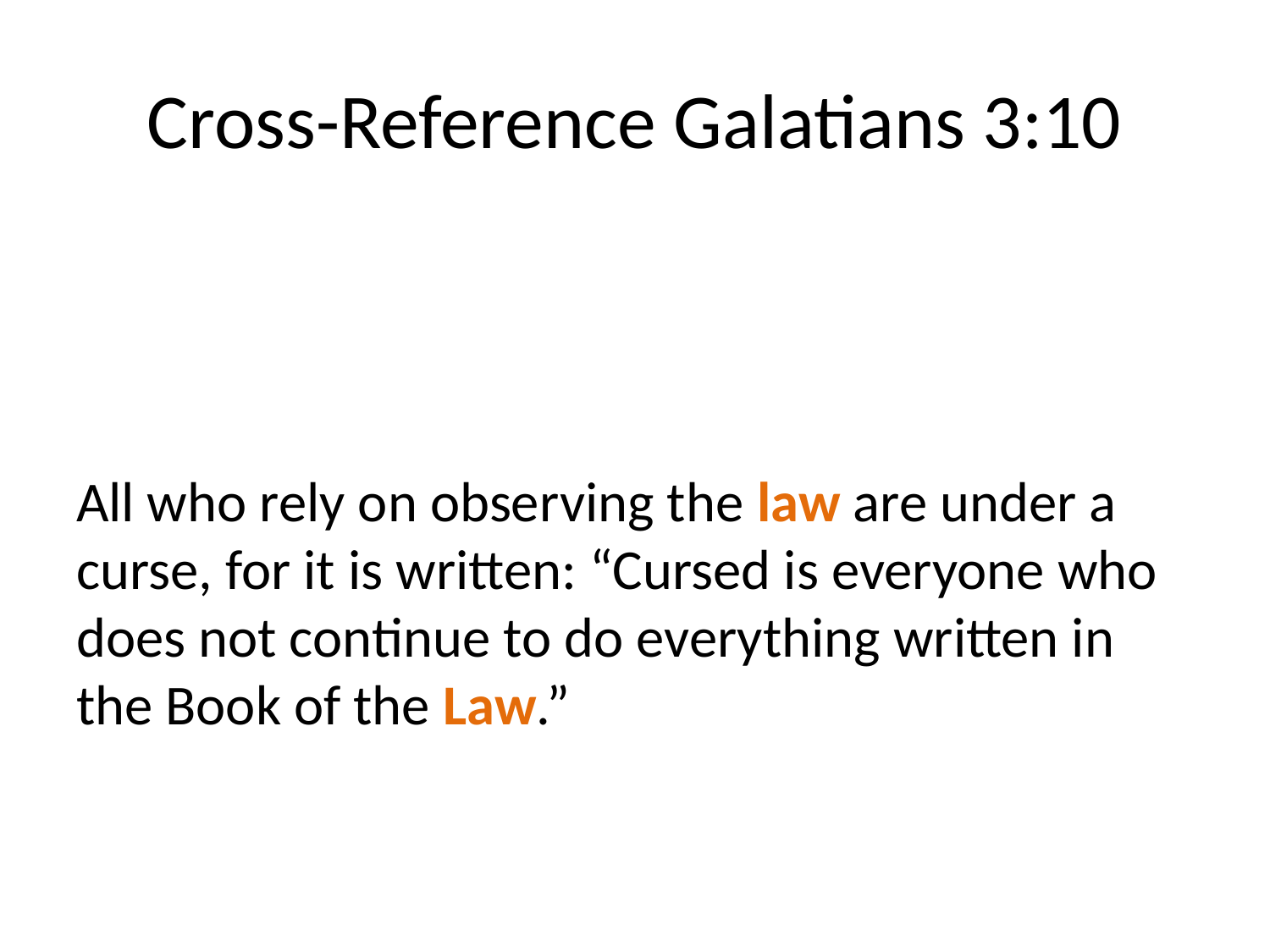

# Cross-Reference Galatians 3:10

All who rely on observing the law are under a curse, for it is written: “Cursed is everyone who does not continue to do everything written in the Book of the Law.”